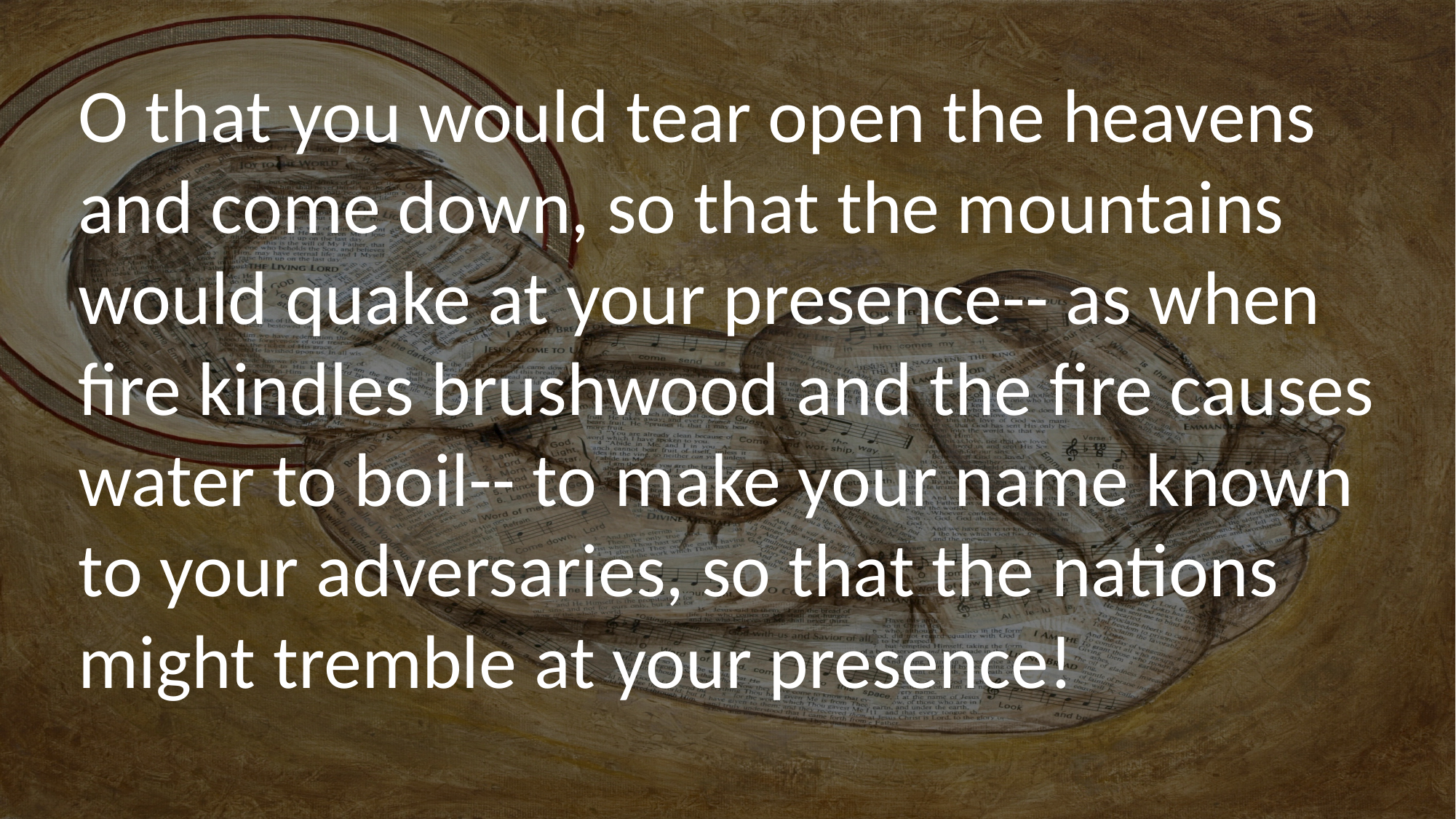

O that you would tear open the heavens and come down, so that the mountains would quake at your presence-- as when fire kindles brushwood and the fire causes water to boil-- to make your name known to your adversaries, so that the nations might tremble at your presence!